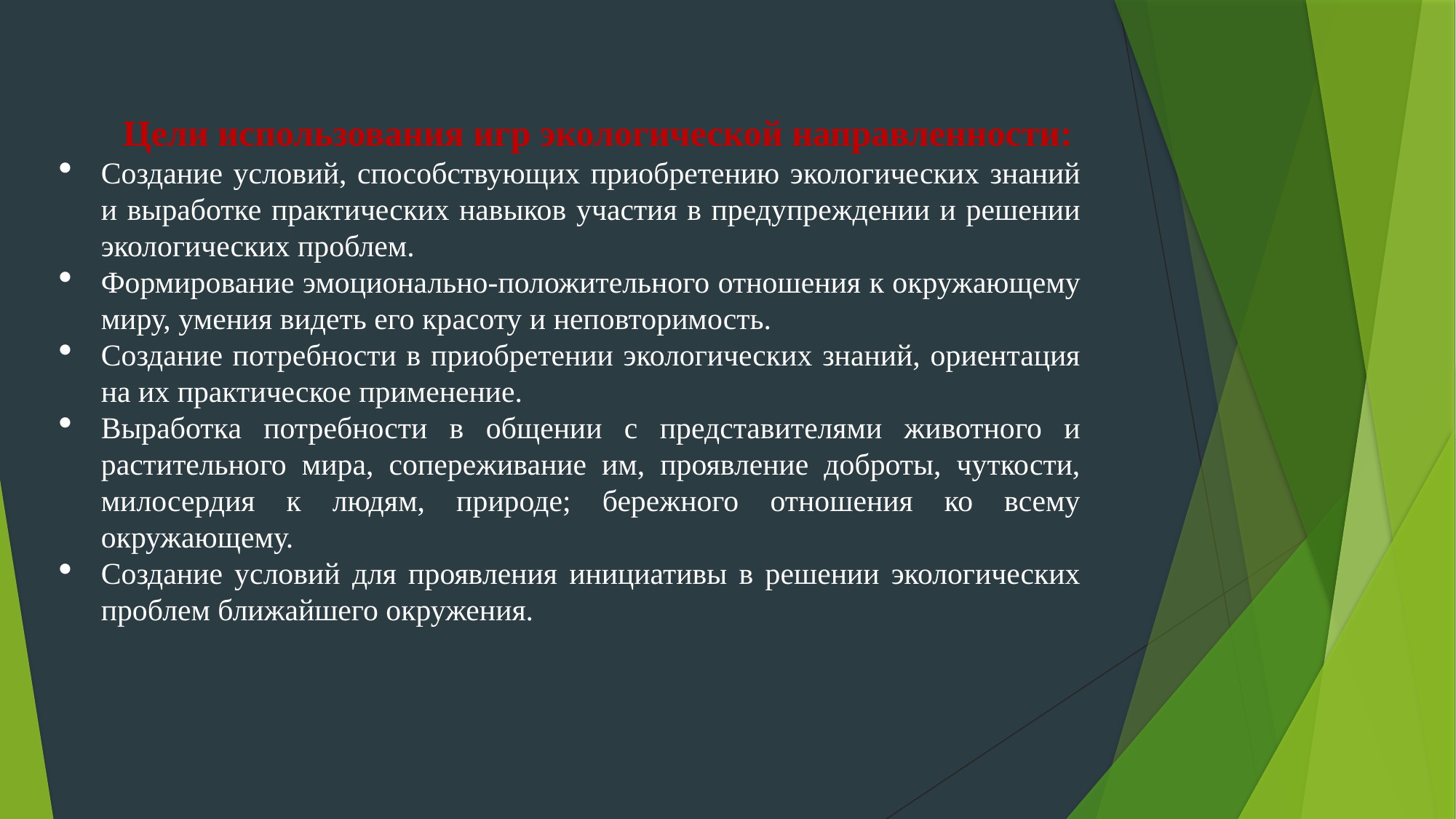

Цели использования игр экологической направленности:
Создание условий, способствующих приобретению экологических знаний и выработке практических навыков участия в предупреждении и решении экологических проблем.
Формирование эмоционально-положительного отношения к окружающему миру, умения видеть его красоту и неповторимость.
Создание потребности в приобретении экологических знаний, ориентация на их практическое применение.
Выработка потребности в общении с представителями животного и растительного мира, сопереживание им, проявление доброты, чуткости, милосердия к людям, природе; бережного отношения ко всему окружающему.
Создание условий для проявления инициативы в решении экологических проблем ближайшего окружения.